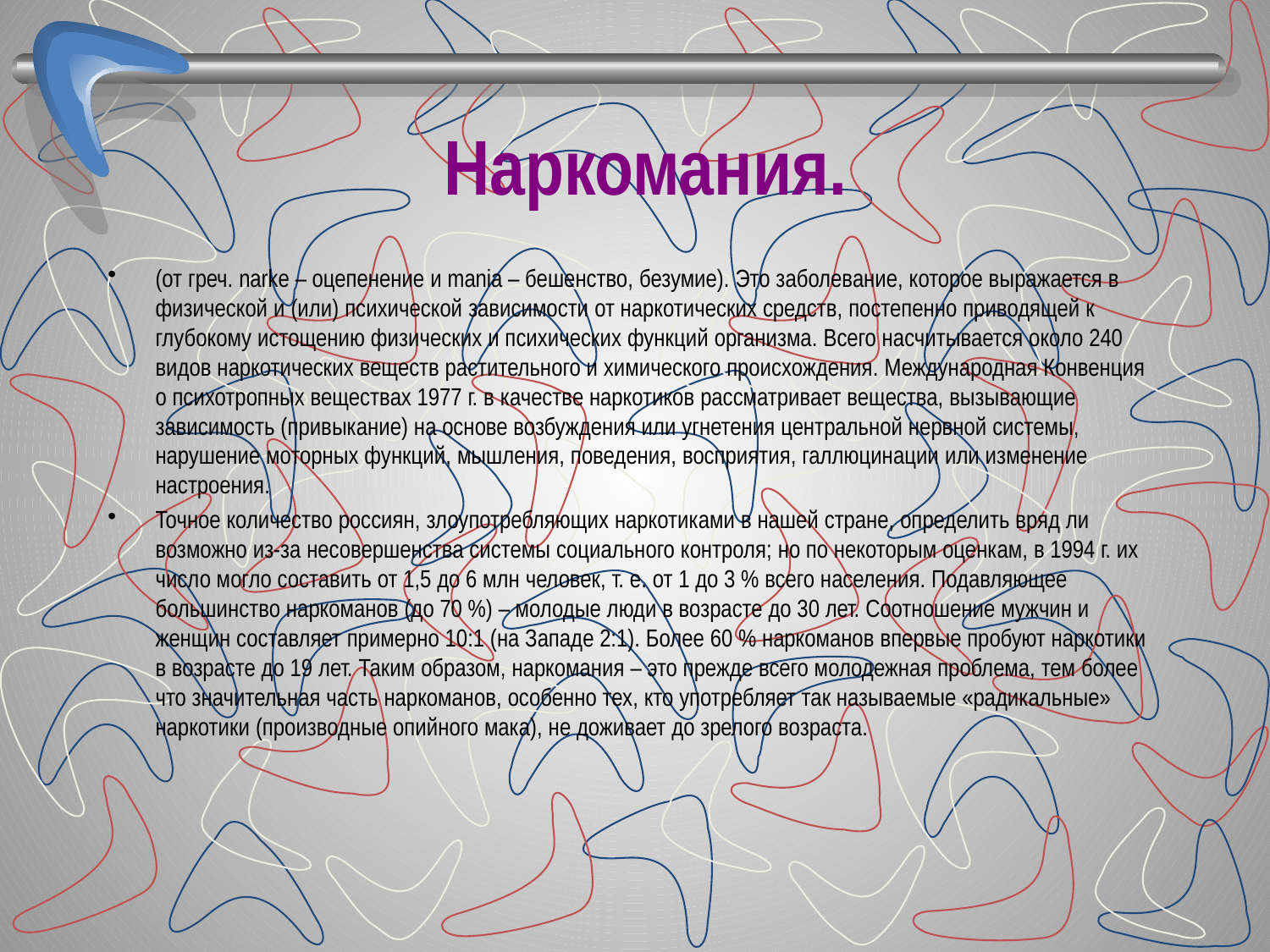

# Наркомания.
(от греч. narke – оцепенение и mania – бешенство, безумие). Это заболевание, которое выражается в физической и (или) психической зависимости от наркотических средств, постепенно приводящей к глубокому истощению физических и психических функций организма. Всего насчитывается около 240 видов наркотических веществ растительного и химического происхождения. Международная Конвенция о психотропных веществах 1977 г. в качестве наркотиков рассматривает вещества, вызывающие зависимость (привыкание) на основе возбуждения или угнетения центральной нервной системы, нарушение моторных функций, мышления, поведения, восприятия, галлюцинации или изменение настроения.
Точное количество россиян, злоупотребляющих наркотиками в нашей стране, определить вряд ли возможно из-за несовершенства системы социального контроля; но по некоторым оценкам, в 1994 г. их число могло составить от 1,5 до 6 млн человек, т. е. от 1 до 3 % всего населения. Подавляющее большинство наркоманов (до 70 %) – молодые люди в возрасте до 30 лет. Соотношение мужчин и женщин составляет примерно 10:1 (на Западе 2:1). Более 60 % наркоманов впервые пробуют наркотики в возрасте до 19 лет. Таким образом, наркомания – это прежде всего молодежная проблема, тем более что значительная часть наркоманов, особенно тех, кто употребляет так называемые «радикальные» наркотики (производные опийного мака), не доживает до зрелого возраста.